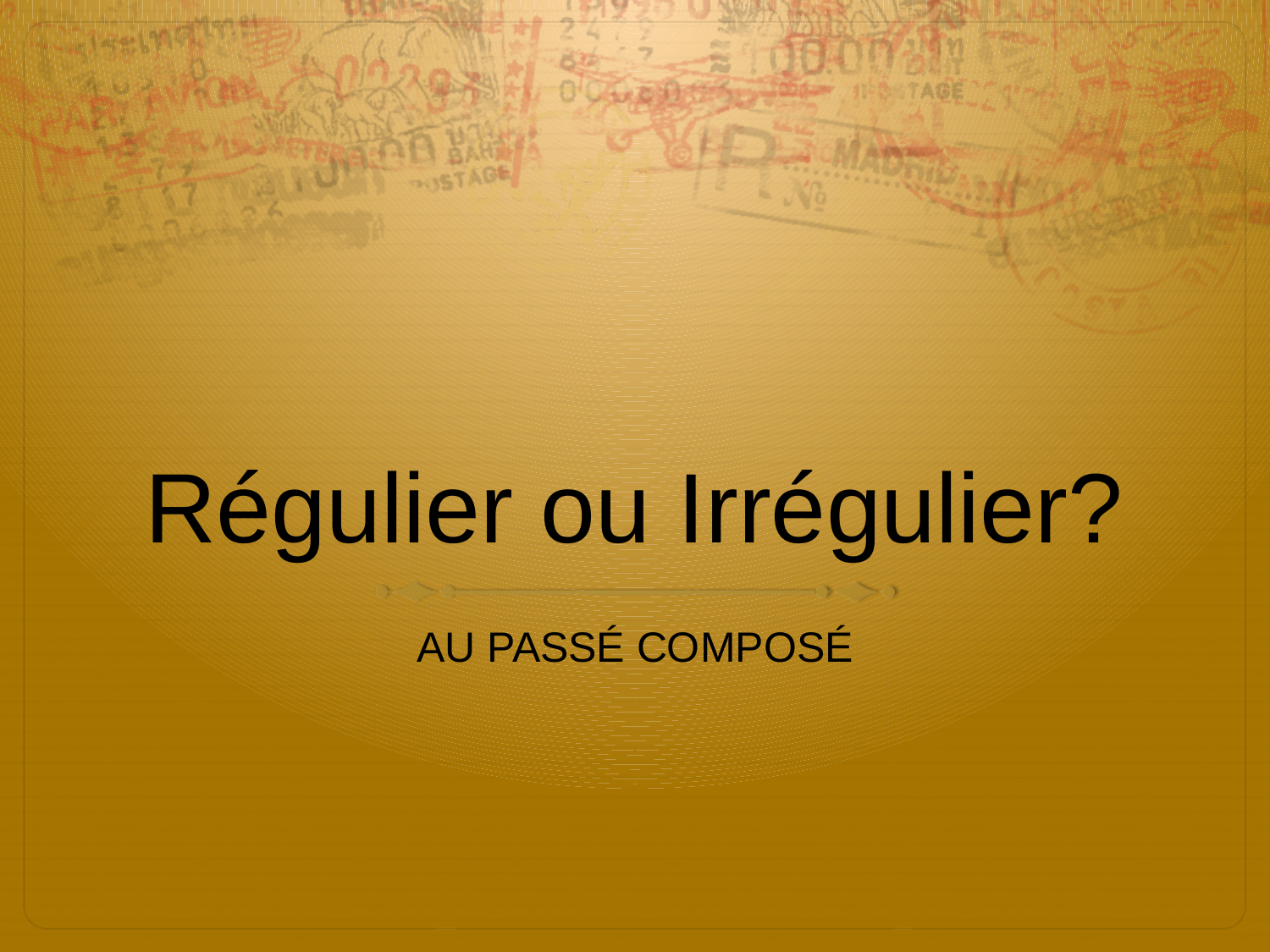

# Régulier ou Irrégulier?
AU PASSÉ COMPOSÉ